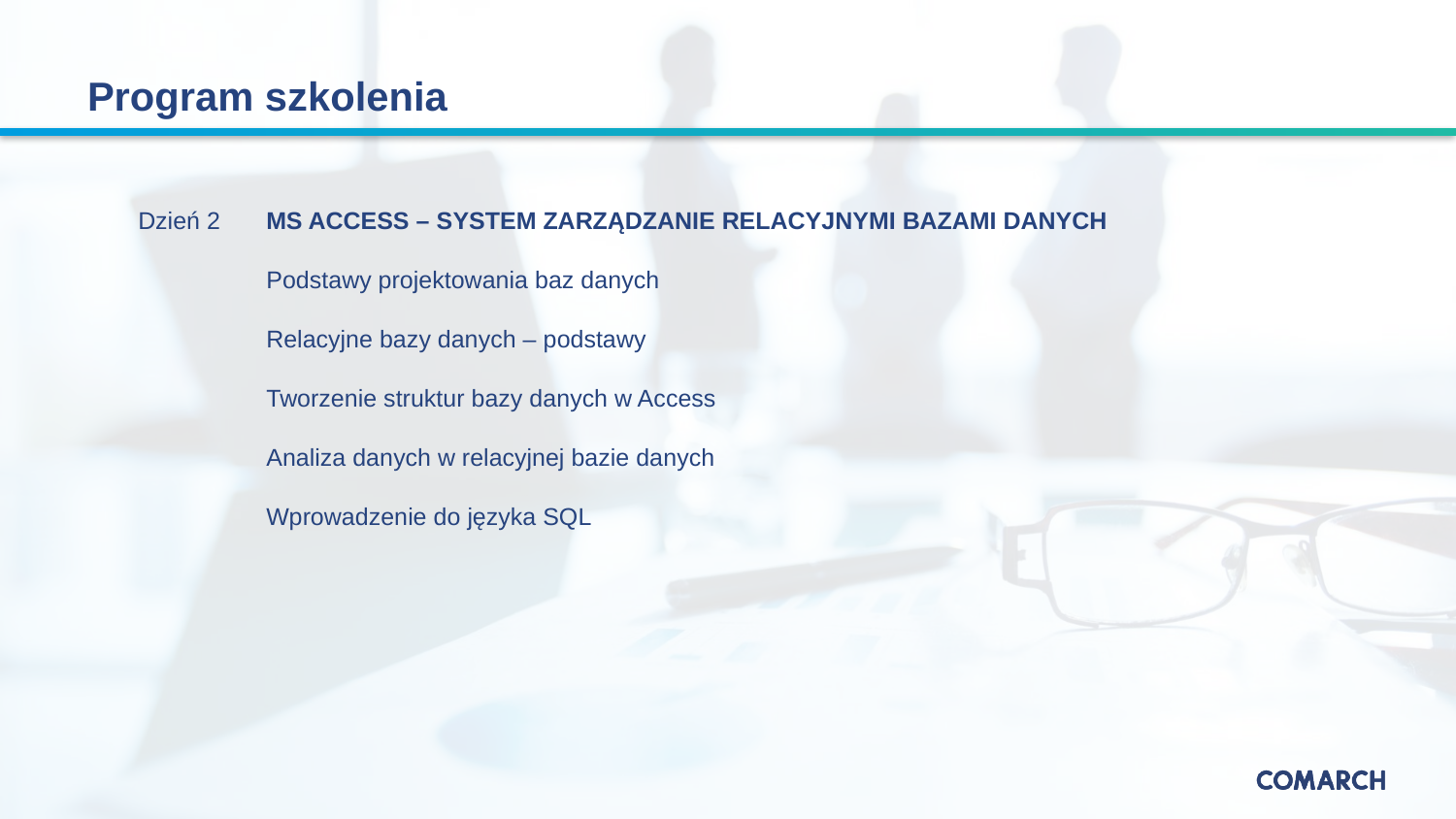

# Program szkolenia
Dzień 2
MS ACCESS – SYSTEM ZARZĄDZANIE RELACYJNYMI BAZAMI DANYCH

Podstawy projektowania baz danych
Relacyjne bazy danych – podstawy

Tworzenie struktur bazy danych w Access

Analiza danych w relacyjnej bazie danych

Wprowadzenie do języka SQL